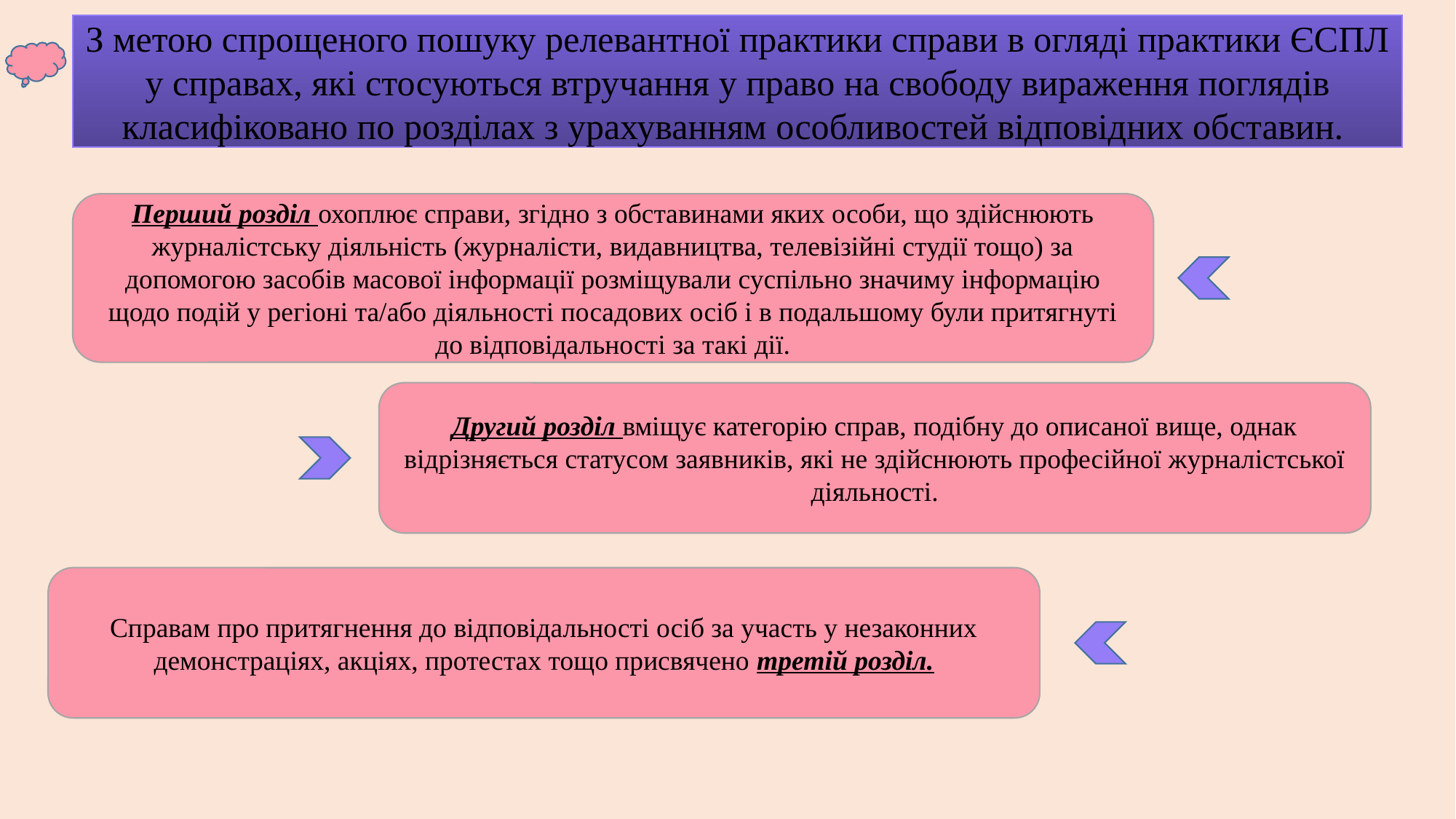

З метою спрощеного пошуку релевантної практики справи в огляді практики ЄСПЛ у справах, які стосуються втручання у право на свободу вираження поглядів класифіковано по розділах з урахуванням особливостей відповідних обставин.

Перший розділ охоплює справи, згідно з обставинами яких особи, що здійснюють журналістську діяльність (журналісти, видавництва, телевізійні студії тощо) за допомогою засобів масової інформації розміщували суспільно значиму інформацію щодо подій у регіоні та/або діяльності посадових осіб і в подальшому були притягнуті до відповідальності за такі дії.

Другий розділ вміщує категорію справ, подібну до описаної вище, однак відрізняється статусом заявників, які не здійснюють професійної журналістської діяльності.

Справам про притягнення до відповідальності осіб за участь у незаконних демонстраціях, акціях, протестах тощо присвячено третій розділ.